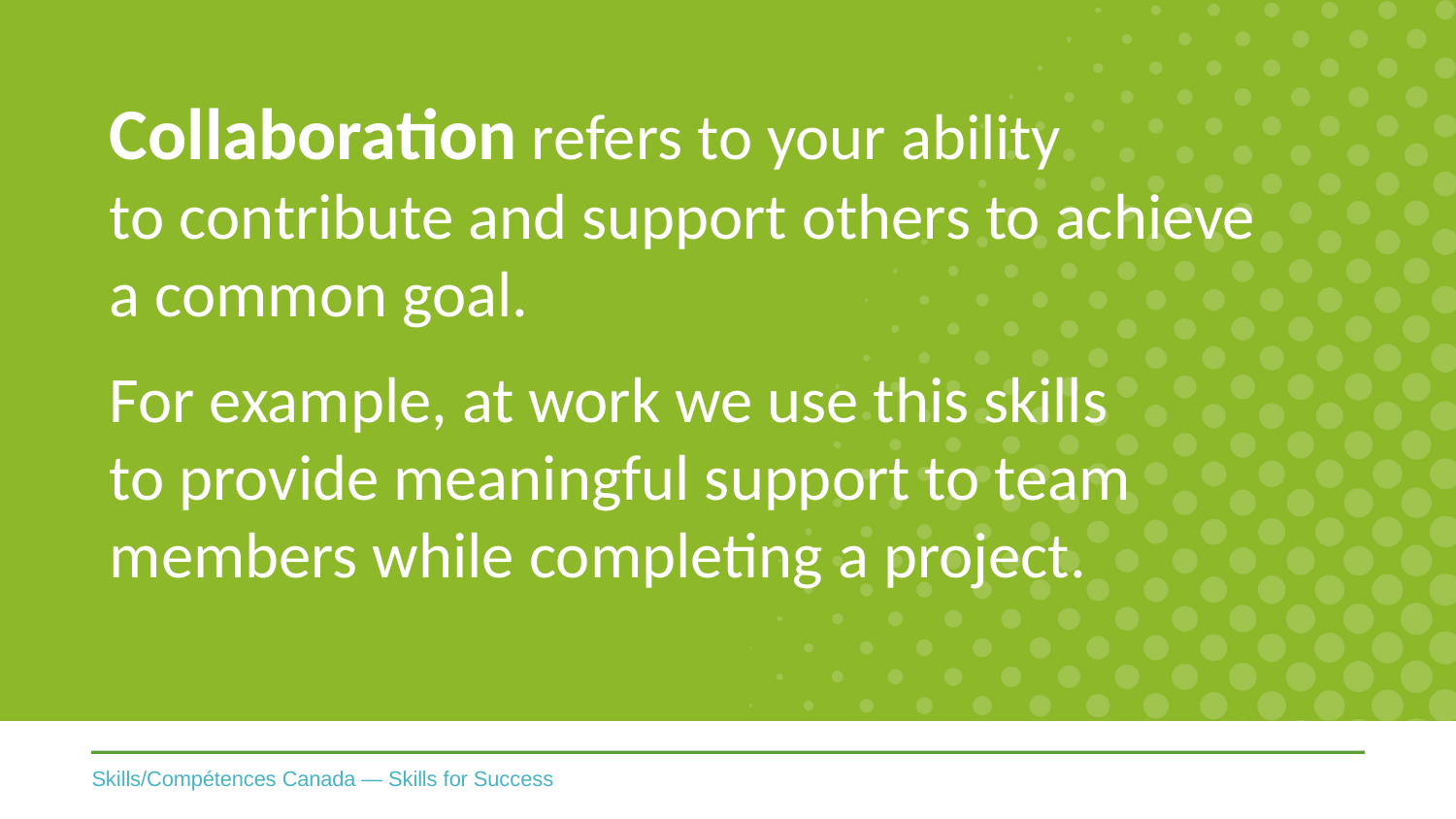

Collaboration refers to your ability
to contribute and support others to achieve a common goal.
For example, at work we use this skills
to provide meaningful support to team members while completing a project.